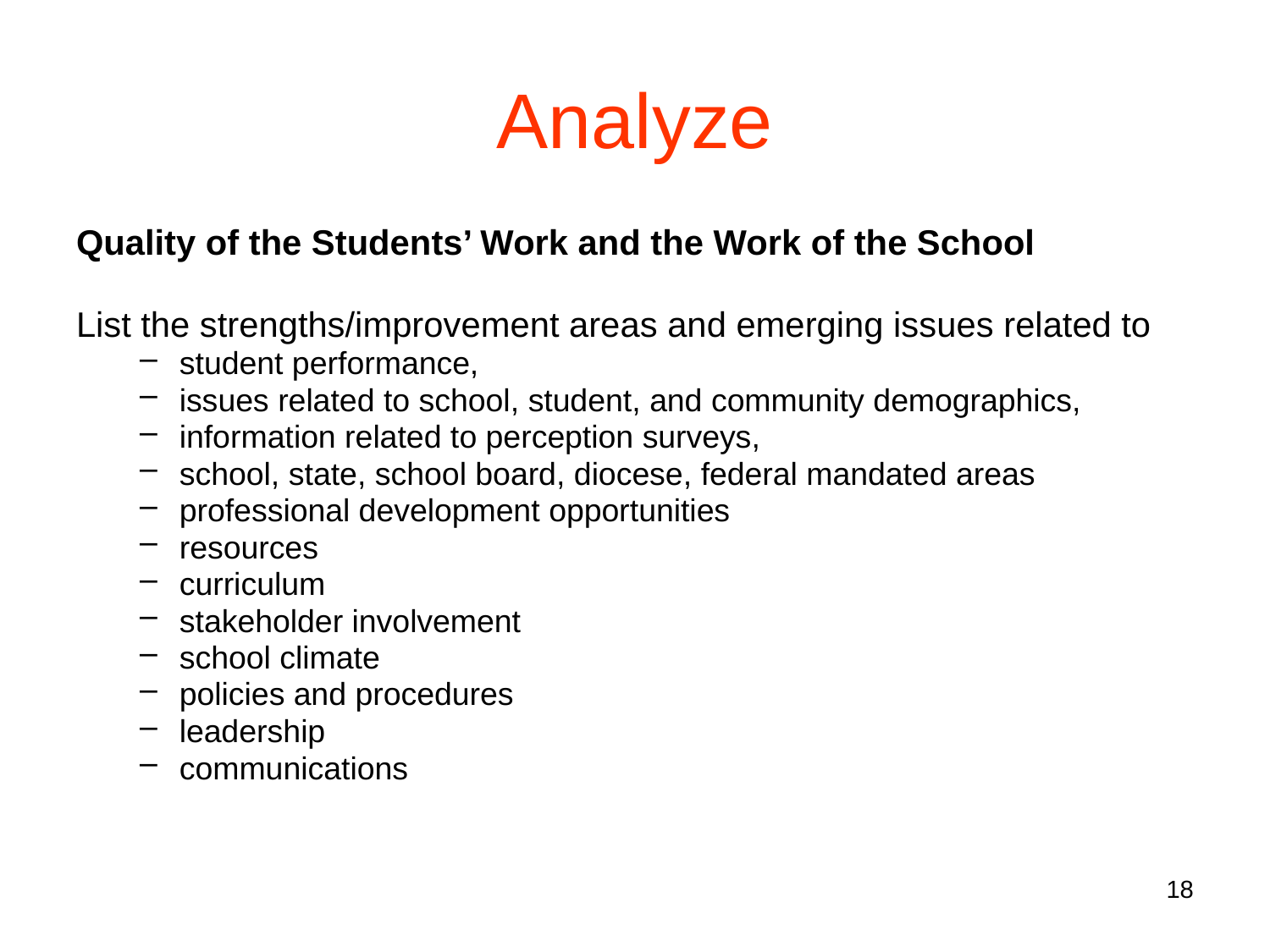

# Analyze
Quality of the Students’ Work and the Work of the School

List the strengths/improvement areas and emerging issues related to
student performance,
issues related to school, student, and community demographics,
information related to perception surveys,
school, state, school board, diocese, federal mandated areas
professional development opportunities
resources
curriculum
stakeholder involvement
school climate
policies and procedures
leadership
communications

18